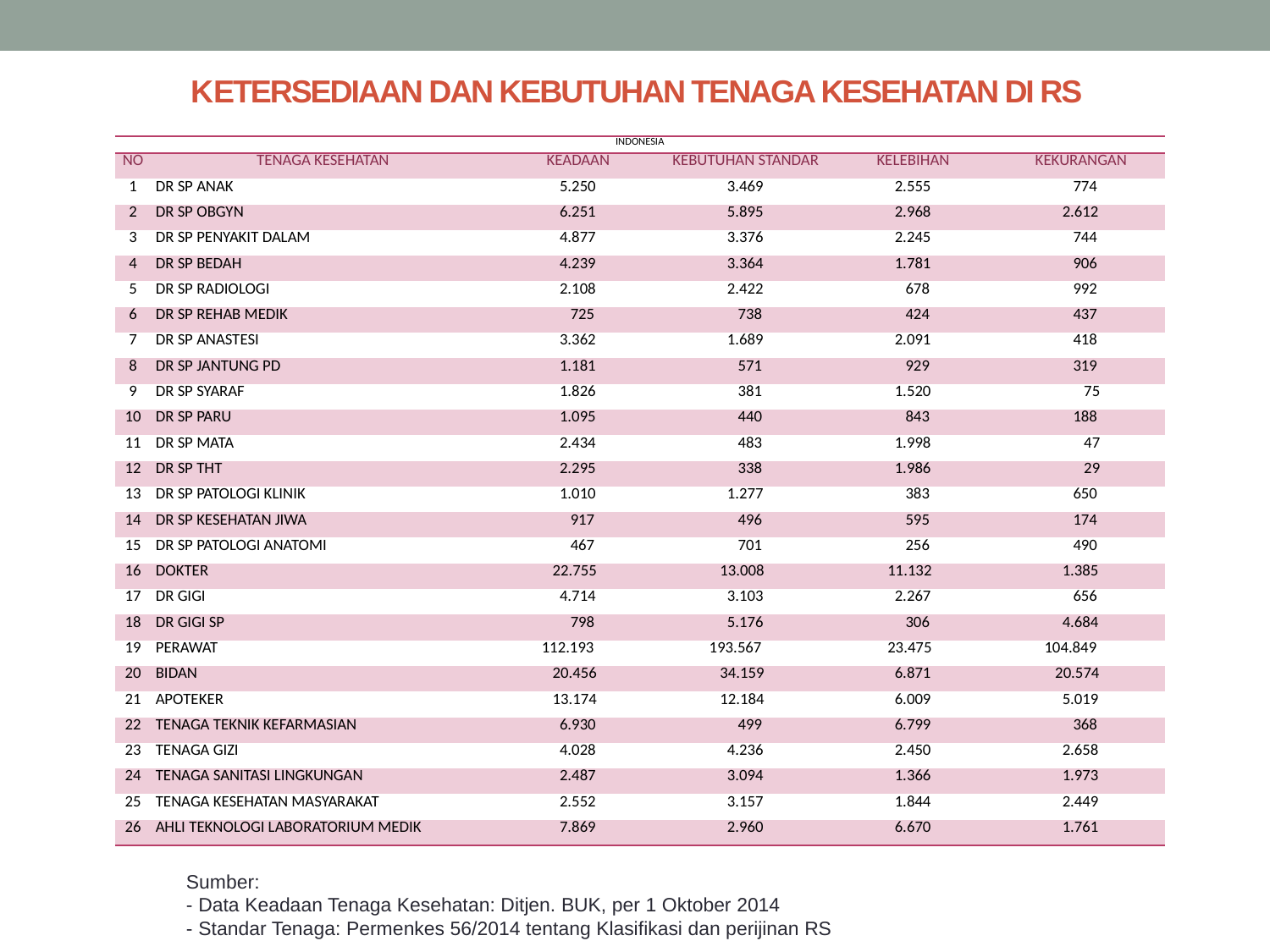

# KETERSEDIAAN DAN KEBUTUHAN TENAGA KESEHATAN DI RS
| INDONESIA |  |  |  |  |  |
| --- | --- | --- | --- | --- | --- |
| NO | TENAGA KESEHATAN | KEADAAN | KEBUTUHAN STANDAR | KELEBIHAN | KEKURANGAN |
| 1 | DR SP ANAK | 5.250 | 3.469 | 2.555 | 774 |
| 2 | DR SP OBGYN | 6.251 | 5.895 | 2.968 | 2.612 |
| 3 | DR SP PENYAKIT DALAM | 4.877 | 3.376 | 2.245 | 744 |
| 4 | DR SP BEDAH | 4.239 | 3.364 | 1.781 | 906 |
| 5 | DR SP RADIOLOGI | 2.108 | 2.422 | 678 | 992 |
| 6 | DR SP REHAB MEDIK | 725 | 738 | 424 | 437 |
| 7 | DR SP ANASTESI | 3.362 | 1.689 | 2.091 | 418 |
| 8 | DR SP JANTUNG PD | 1.181 | 571 | 929 | 319 |
| 9 | DR SP SYARAF | 1.826 | 381 | 1.520 | 75 |
| 10 | DR SP PARU | 1.095 | 440 | 843 | 188 |
| 11 | DR SP MATA | 2.434 | 483 | 1.998 | 47 |
| 12 | DR SP THT | 2.295 | 338 | 1.986 | 29 |
| 13 | DR SP PATOLOGI KLINIK | 1.010 | 1.277 | 383 | 650 |
| 14 | DR SP KESEHATAN JIWA | 917 | 496 | 595 | 174 |
| 15 | DR SP PATOLOGI ANATOMI | 467 | 701 | 256 | 490 |
| 16 | DOKTER | 22.755 | 13.008 | 11.132 | 1.385 |
| 17 | DR GIGI | 4.714 | 3.103 | 2.267 | 656 |
| 18 | DR GIGI SP | 798 | 5.176 | 306 | 4.684 |
| 19 | PERAWAT | 112.193 | 193.567 | 23.475 | 104.849 |
| 20 | BIDAN | 20.456 | 34.159 | 6.871 | 20.574 |
| 21 | APOTEKER | 13.174 | 12.184 | 6.009 | 5.019 |
| 22 | TENAGA TEKNIK KEFARMASIAN | 6.930 | 499 | 6.799 | 368 |
| 23 | TENAGA GIZI | 4.028 | 4.236 | 2.450 | 2.658 |
| 24 | TENAGA SANITASI LINGKUNGAN | 2.487 | 3.094 | 1.366 | 1.973 |
| 25 | TENAGA KESEHATAN MASYARAKAT | 2.552 | 3.157 | 1.844 | 2.449 |
| 26 | AHLI TEKNOLOGI LABORATORIUM MEDIK | 7.869 | 2.960 | 6.670 | 1.761 |
Sumber:
‐ Data Keadaan Tenaga Kesehatan: Ditjen. BUK, per 1 Oktober 2014
‐ Standar Tenaga: Permenkes 56/2014 tentang Klasifikasi dan perijinan RS